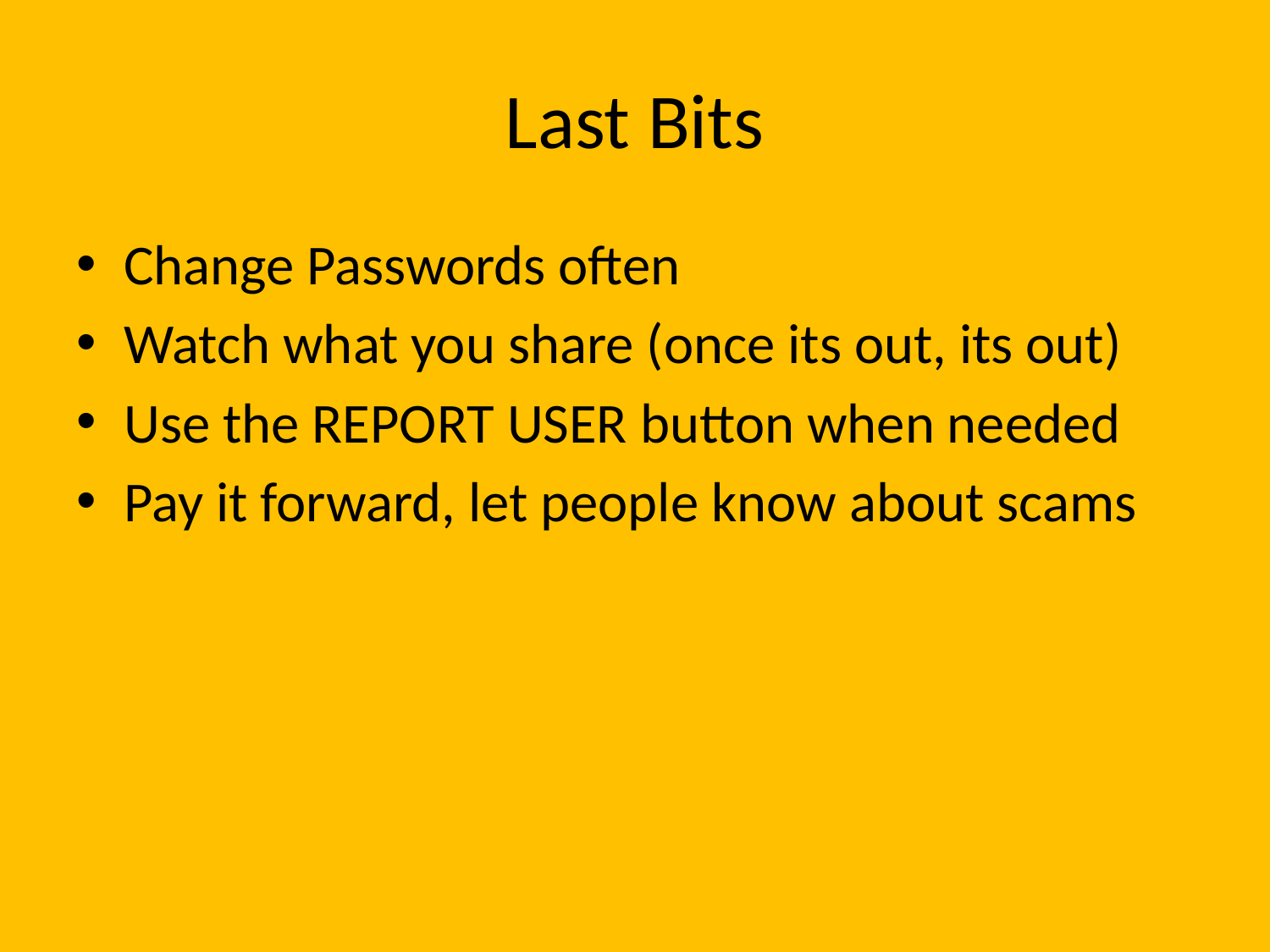

# Last Bits
Change Passwords often
Watch what you share (once its out, its out)
Use the REPORT USER button when needed
Pay it forward, let people know about scams